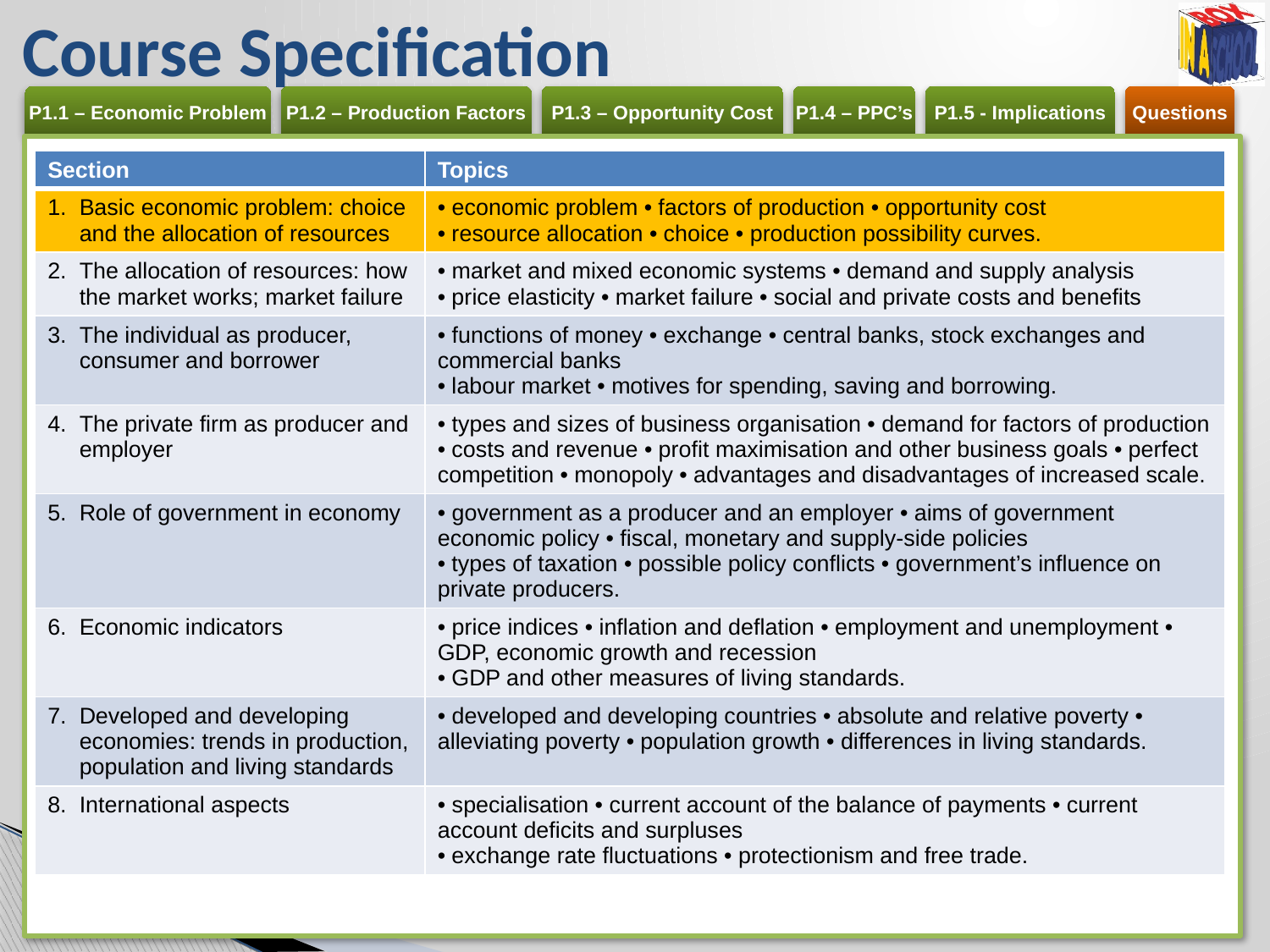

# Course Specification
| Section | Topics |
| --- | --- |
| Basic economic problem: choice and the allocation of resources | • economic problem • factors of production • opportunity cost • resource allocation • choice • production possibility curves. |
| The allocation of resources: how the market works; market failure | • market and mixed economic systems • demand and supply analysis • price elasticity • market failure • social and private costs and benefits |
| The individual as producer, consumer and borrower | • functions of money • exchange • central banks, stock exchanges and commercial banks • labour market • motives for spending, saving and borrowing. |
| The private firm as producer and employer | • types and sizes of business organisation • demand for factors of production • costs and revenue • profit maximisation and other business goals • perfect competition • monopoly • advantages and disadvantages of increased scale. |
| Role of government in economy | • government as a producer and an employer • aims of government economic policy • fiscal, monetary and supply-side policies • types of taxation • possible policy conflicts • government’s influence on private producers. |
| Economic indicators | • price indices • inflation and deflation • employment and unemployment • GDP, economic growth and recession • GDP and other measures of living standards. |
| Developed and developing economies: trends in production, population and living standards | • developed and developing countries • absolute and relative poverty • alleviating poverty • population growth • differences in living standards. |
| International aspects | • specialisation • current account of the balance of payments • current account deficits and surpluses • exchange rate fluctuations • protectionism and free trade. |